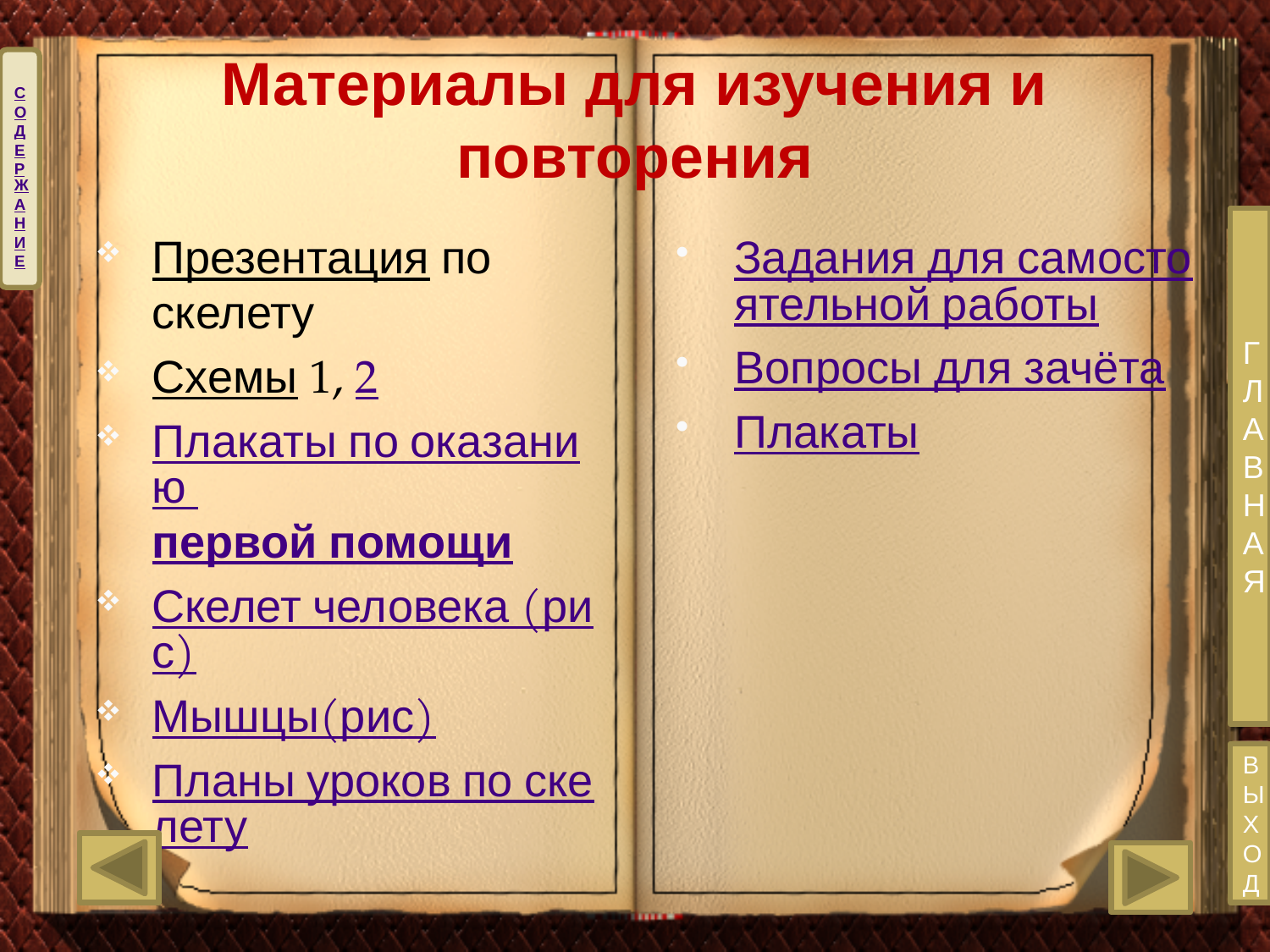

# Материалы для изучения и повторения
С
О
Д
Е
РЖ
А
Н
И
Е
ГЛАВНАЯ
Презентация по скелету
Схемы 1, 2
Плакаты по оказанию первой помощи
Скелет человека (рис)
Мышцы(рис)
Планы уроков по скелету

Задания для самостоятельной работы
Вопросы для зачёта
Плакаты
В
Ы
Х
О
Д